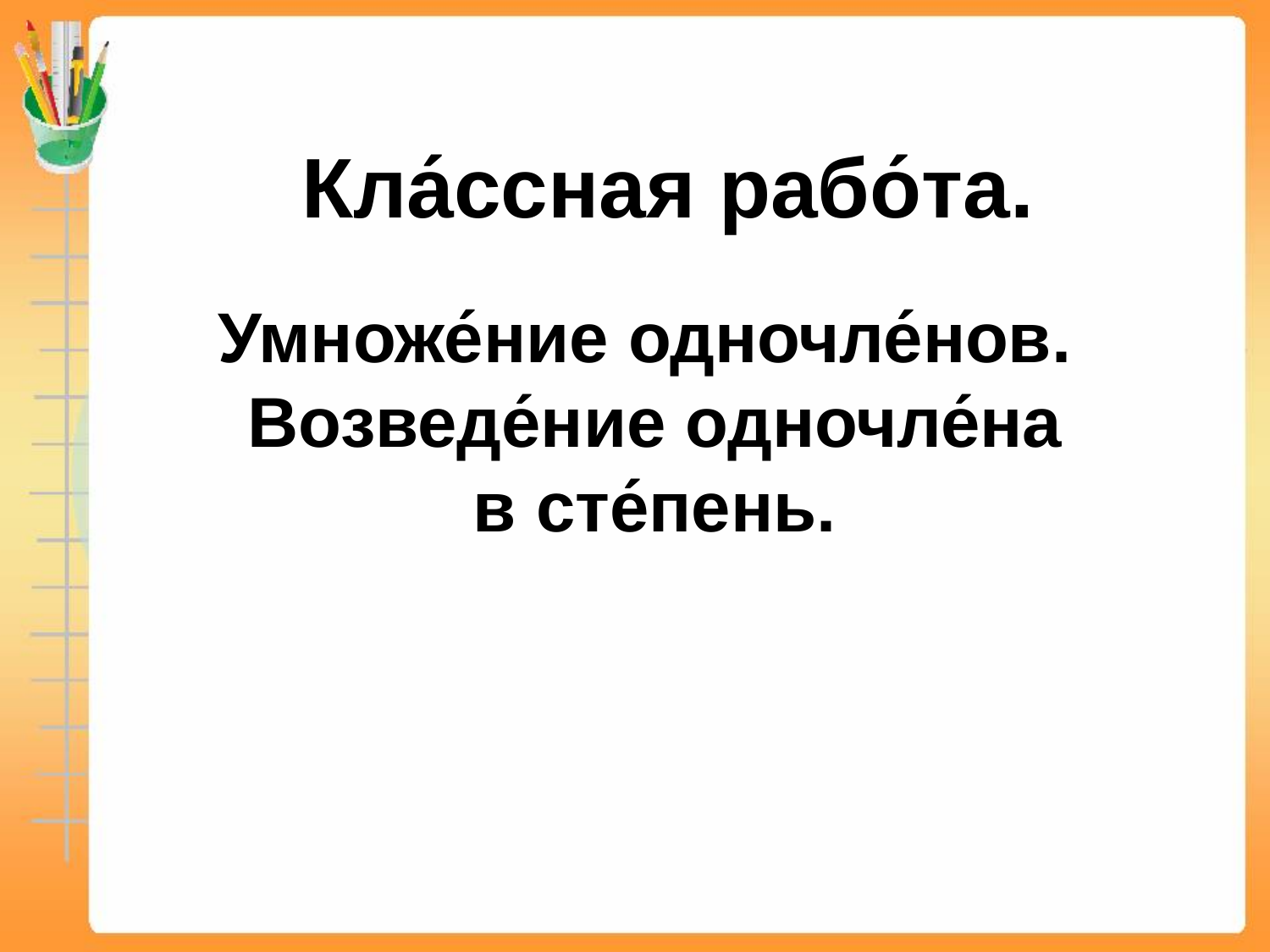

Кла́ссная рабо́та.
Умноже́ние одночле́нов.
 Возведе́ние одночле́на
 в сте́пень.